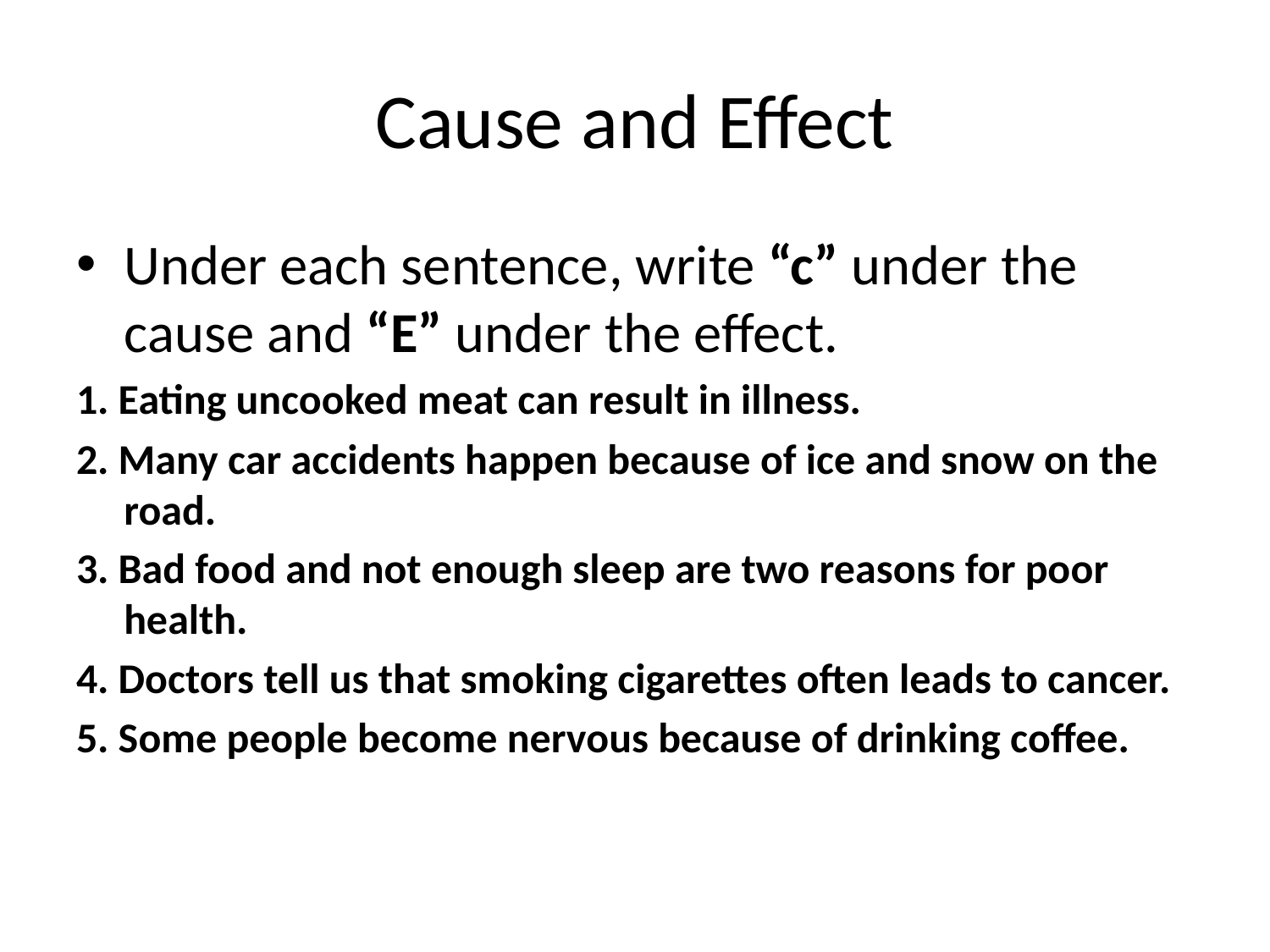

# Cause and Effect
Under each sentence, write “c” under the cause and “E” under the effect.
1. Eating uncooked meat can result in illness.
2. Many car accidents happen because of ice and snow on the road.
3. Bad food and not enough sleep are two reasons for poor health.
4. Doctors tell us that smoking cigarettes often leads to cancer.
5. Some people become nervous because of drinking coffee.